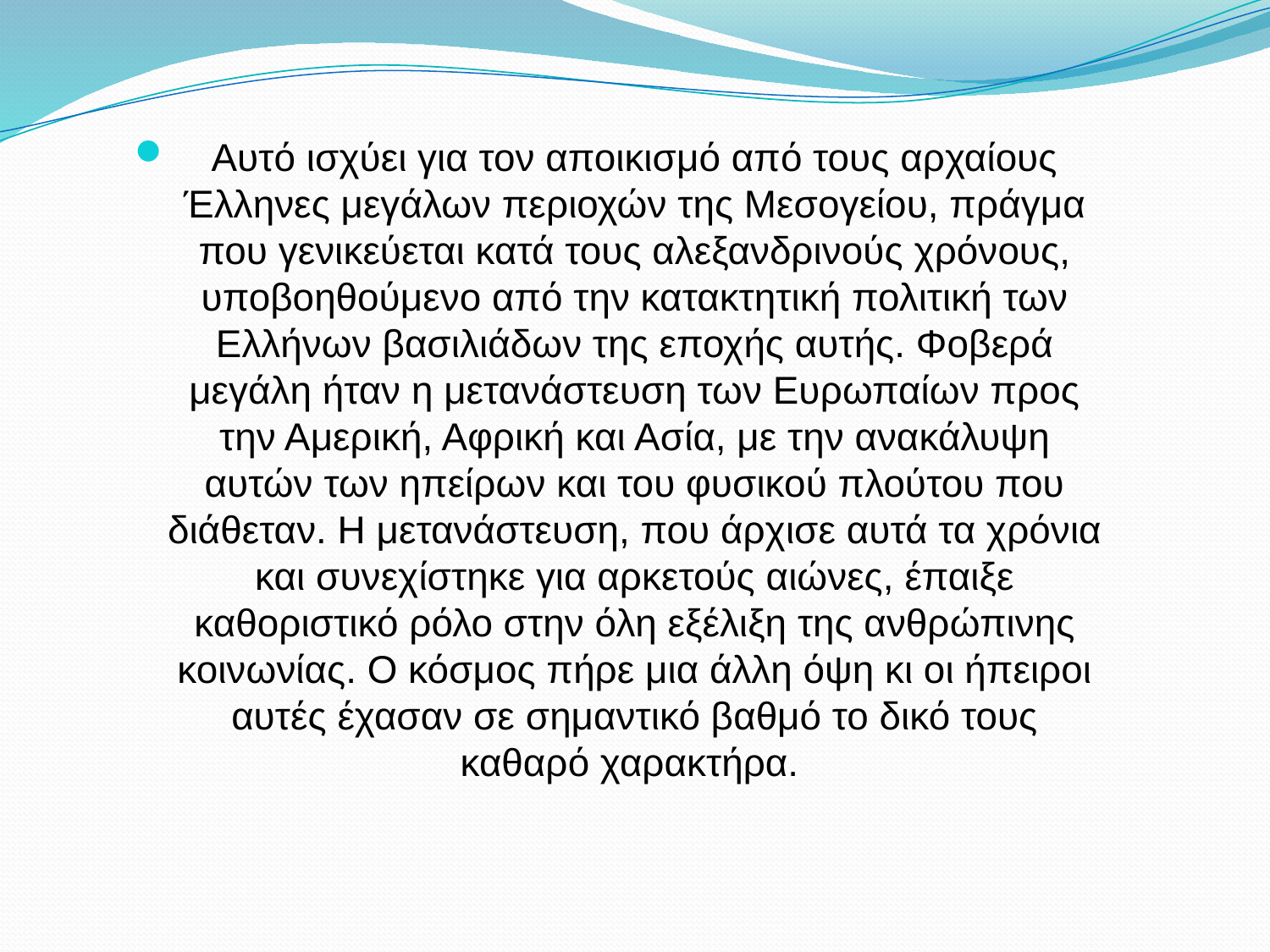

Αυτό ισχύει για τον αποικισμό από τους αρχαίους Έλληνες μεγάλων περιοχών της Μεσογείου, πράγμα που γενικεύεται κατά τους αλεξανδρινούς χρόνους, υποβοηθούμενο από την κατακτητική πολιτική των Ελλήνων βασιλιάδων της εποχής αυτής. Φοβερά μεγάλη ήταν η μετανάστευση των Ευρωπαίων προς την Αμερική, Αφρική και Ασία, με την ανακάλυψη αυτών των ηπείρων και του φυσικού πλούτου που διάθεταν. Η μετανάστευση, που άρχισε αυτά τα χρόνια και συνεχίστηκε για αρκετούς αιώνες, έπαιξε καθοριστικό ρόλο στην όλη εξέλιξη της ανθρώπινης κοινωνίας. Ο κόσμος πήρε μια άλλη όψη κι οι ήπειροι αυτές έχασαν σε σημαντικό βαθμό το δικό τους καθαρό χαρακτήρα.